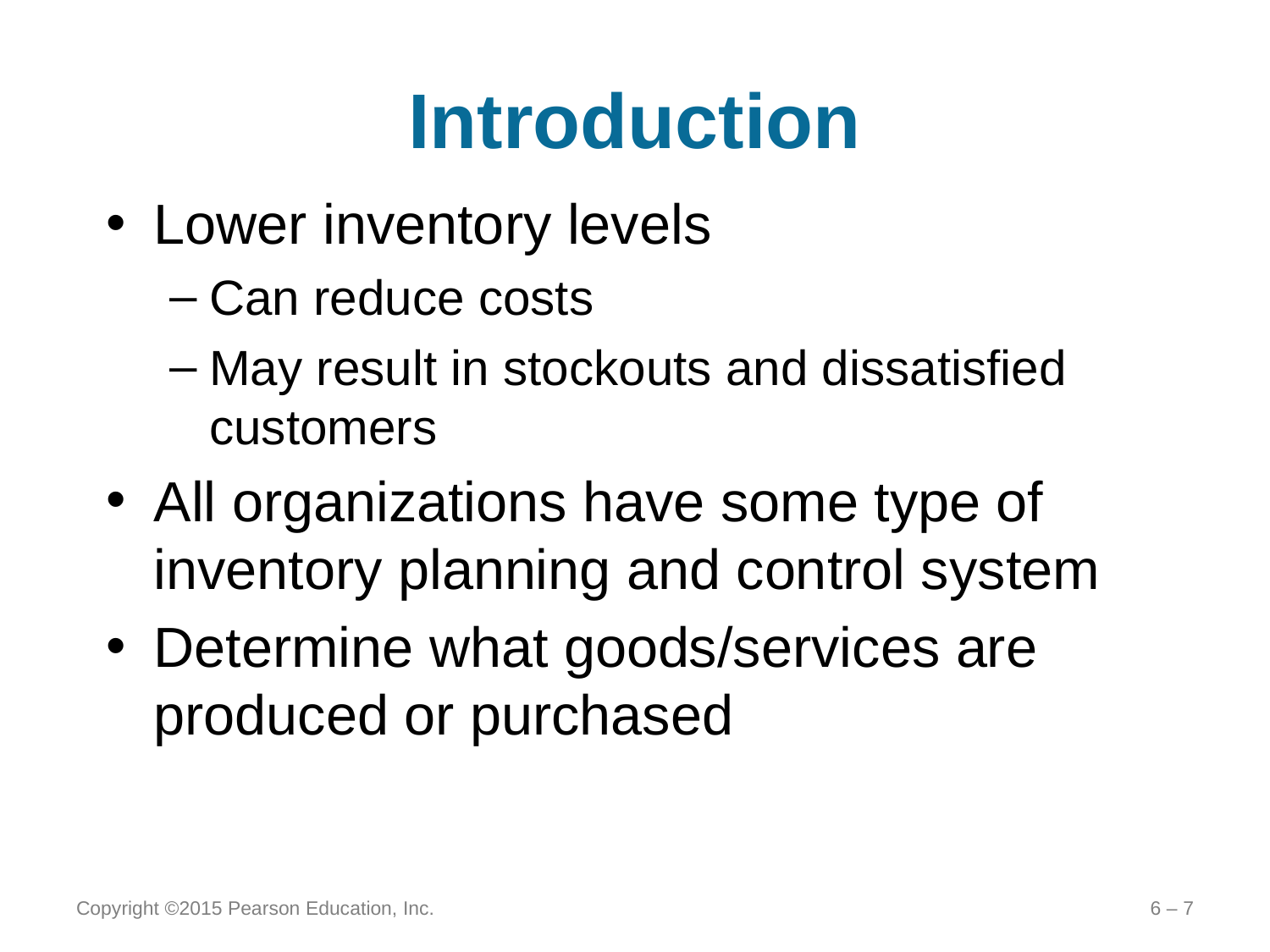

# Introduction
Lower inventory levels
Can reduce costs
May result in stockouts and dissatisfied customers
All organizations have some type of inventory planning and control system
Determine what goods/services are produced or purchased
Copyright ©2015 Pearson Education, Inc.
6 – 7